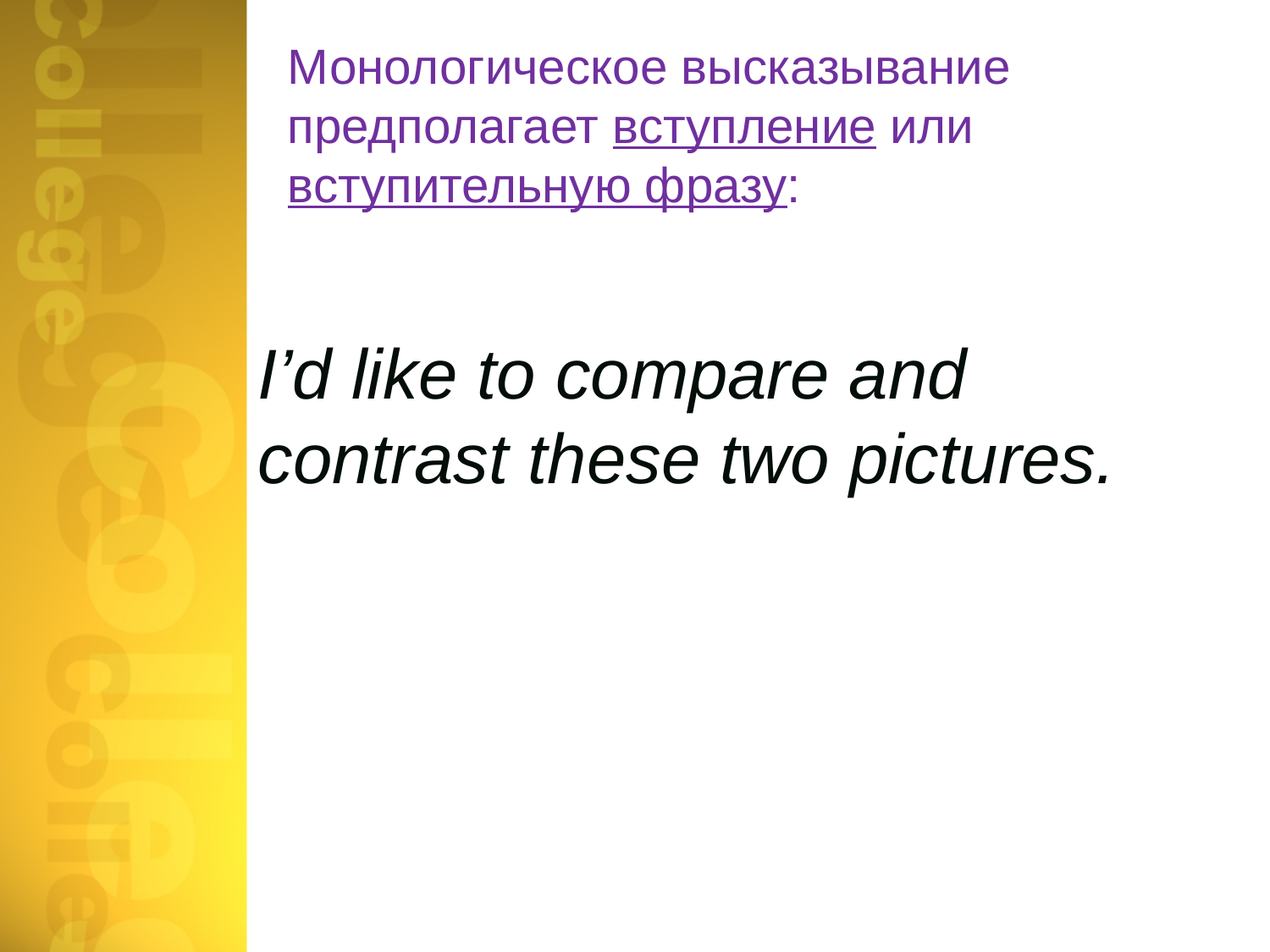

# Монологическое высказывание предполагает вступление или вступительную фразу:

I’d like to compare and contrast these two pictures.